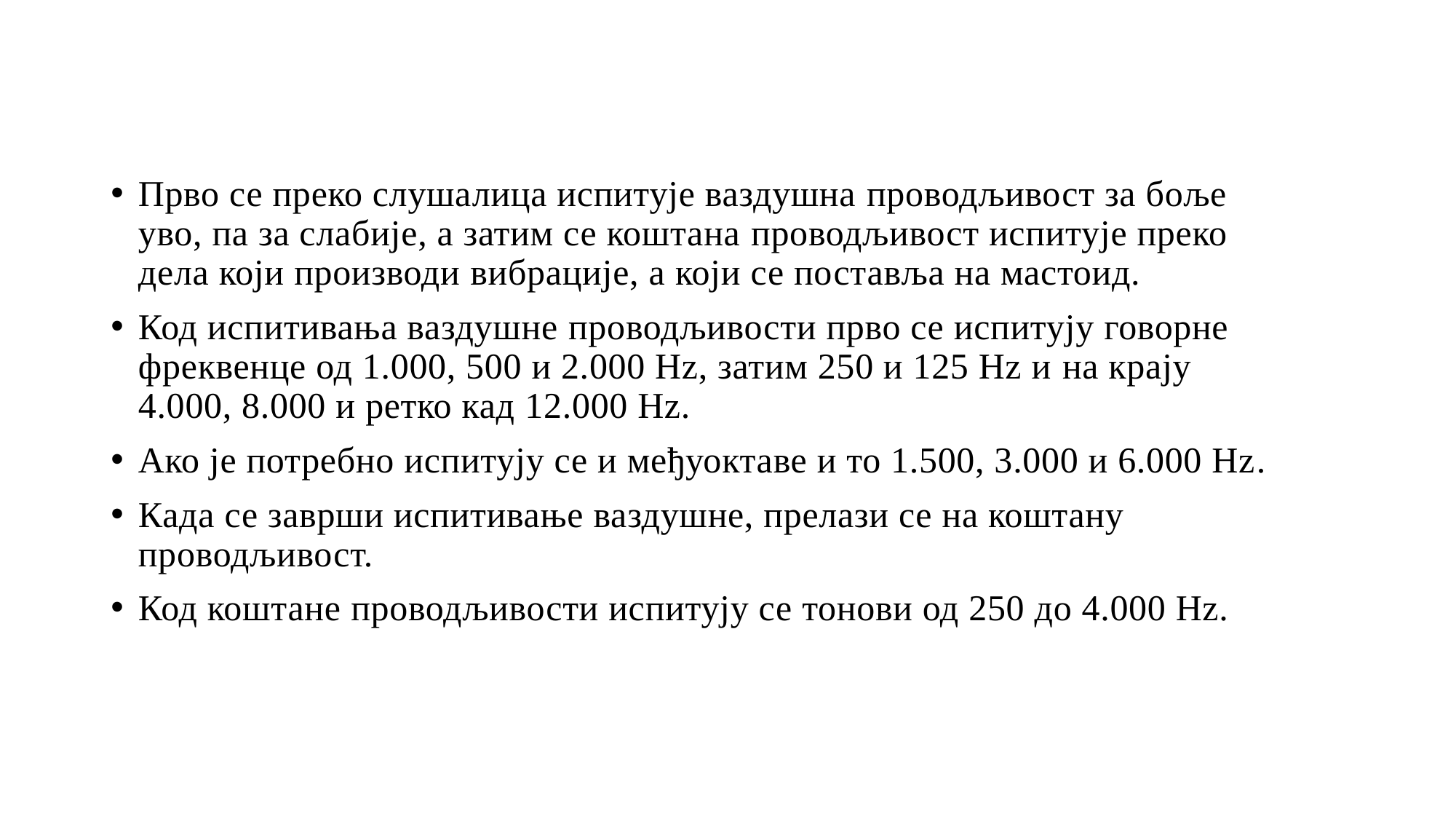

Прво се преко слушалица испитује ваздушна проводљивост за боље уво, па за слабије, а затим се коштана проводљивост испитује преко дела који производи вибрације, а који се поставља на мастоид.
Код испитивања ваздушне проводљивости прво се испитују говорне фреквенце од 1.000, 500 и 2.000 Hz, затим 250 и 125 Hz и на крају 4.000, 8.000 и ретко кад 12.000 Hz.
Ако је потребно испитују се и међуоктаве и то 1.500, 3.000 и 6.000 Hz.
Када се заврши испитивање ваздушне, прелази се на коштану проводљивост.
Код коштане проводљивости испитују се тонови од 250 до 4.000 Hz.